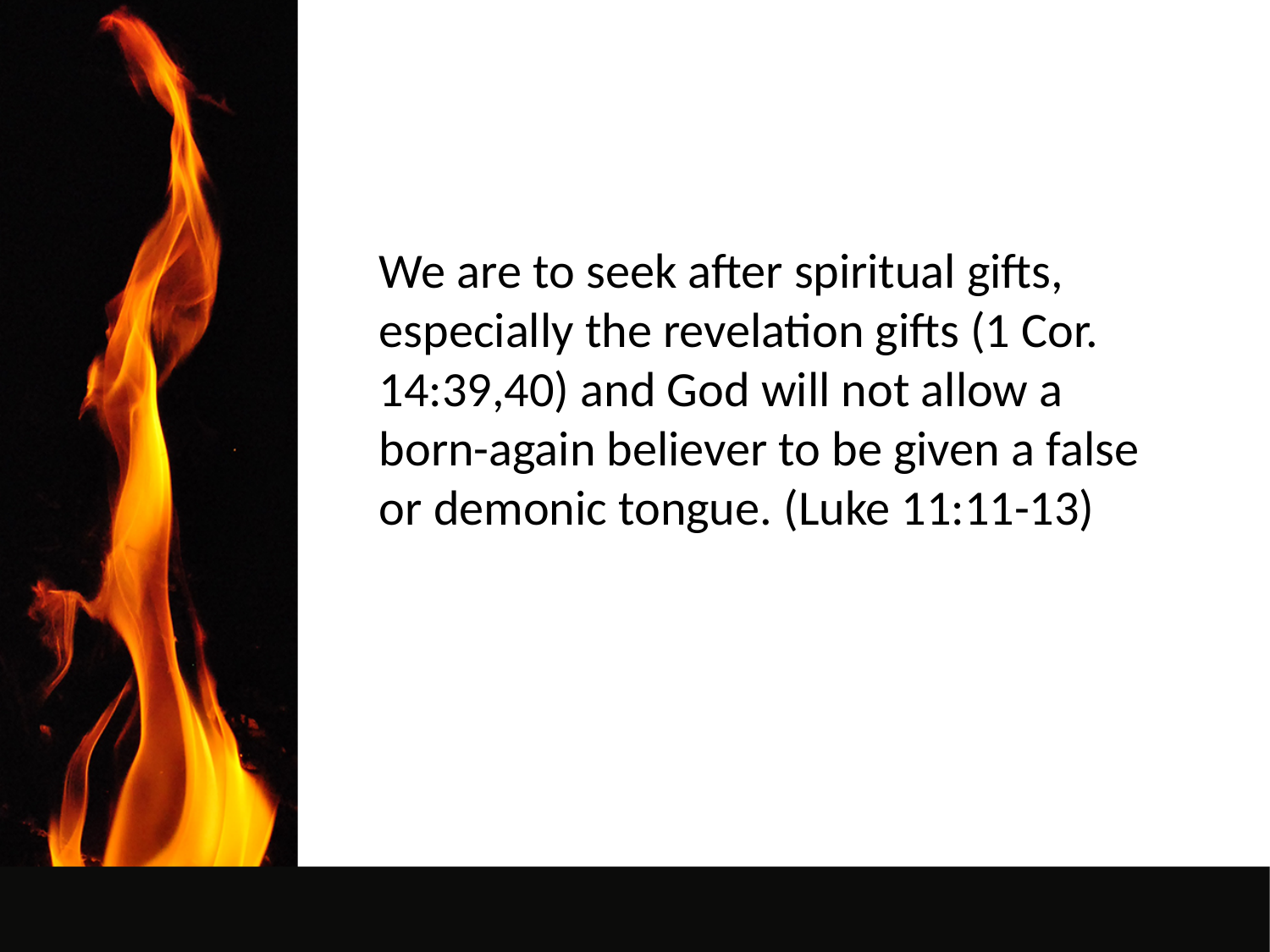

We are to seek after spiritual gifts, especially the revelation gifts (1 Cor. 14:39,40) and God will not allow a born-again believer to be given a false or demonic tongue. (Luke 11:11-13)